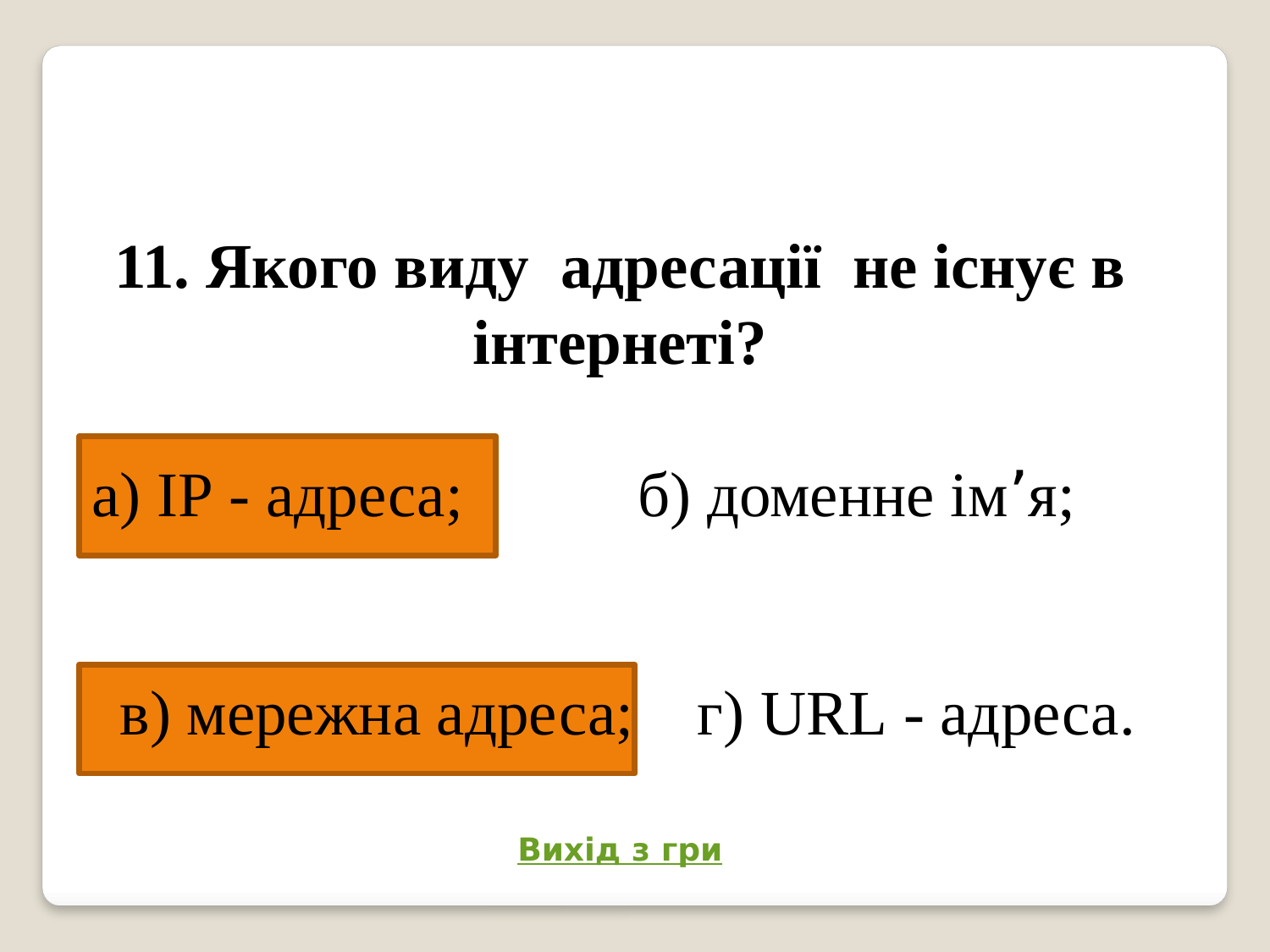

11. Якого виду  адресації  не існує в інтернеті?

а) IP - адреса;           б) доменне ім’я;

   в) мережна адреса;    г) URL - адреса.

Вихід з гри